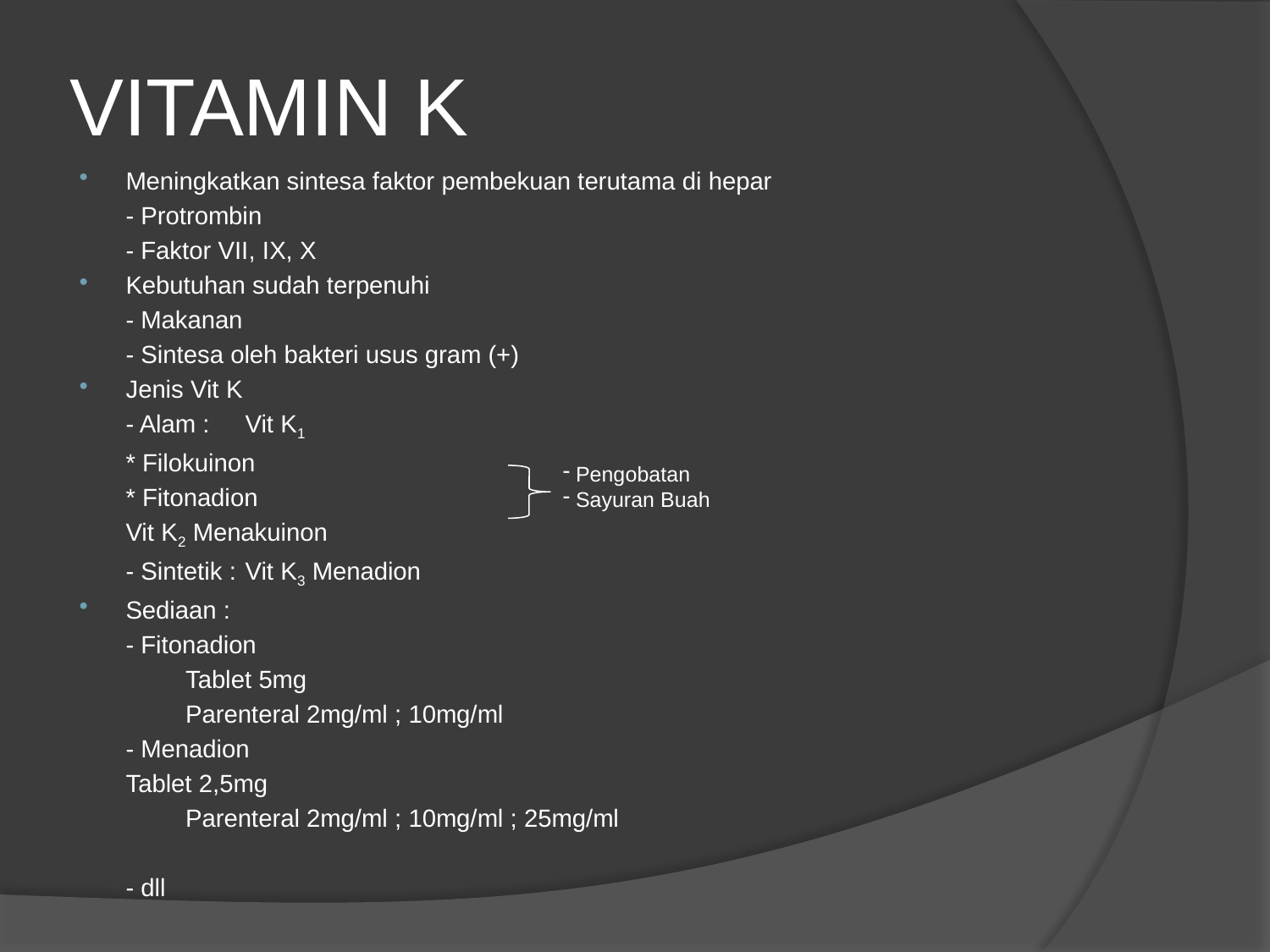

# VITAMIN K
Meningkatkan sintesa faktor pembekuan terutama di hepar
	- Protrombin
	- Faktor VII, IX, X
Kebutuhan sudah terpenuhi
	- Makanan
	- Sintesa oleh bakteri usus gram (+)
Jenis Vit K
	- Alam : 	Vit K1
			* Filokuinon
			* Fitonadion
			Vit K2 Menakuinon
	- Sintetik : 	Vit K3 Menadion
Sediaan :
	- Fitonadion
	  		Tablet 5mg
	  		Parenteral 2mg/ml ; 10mg/ml
	- Menadion
			Tablet 2,5mg
	  		Parenteral 2mg/ml ; 10mg/ml ; 25mg/ml

	- dll
 Pengobatan
 Sayuran Buah